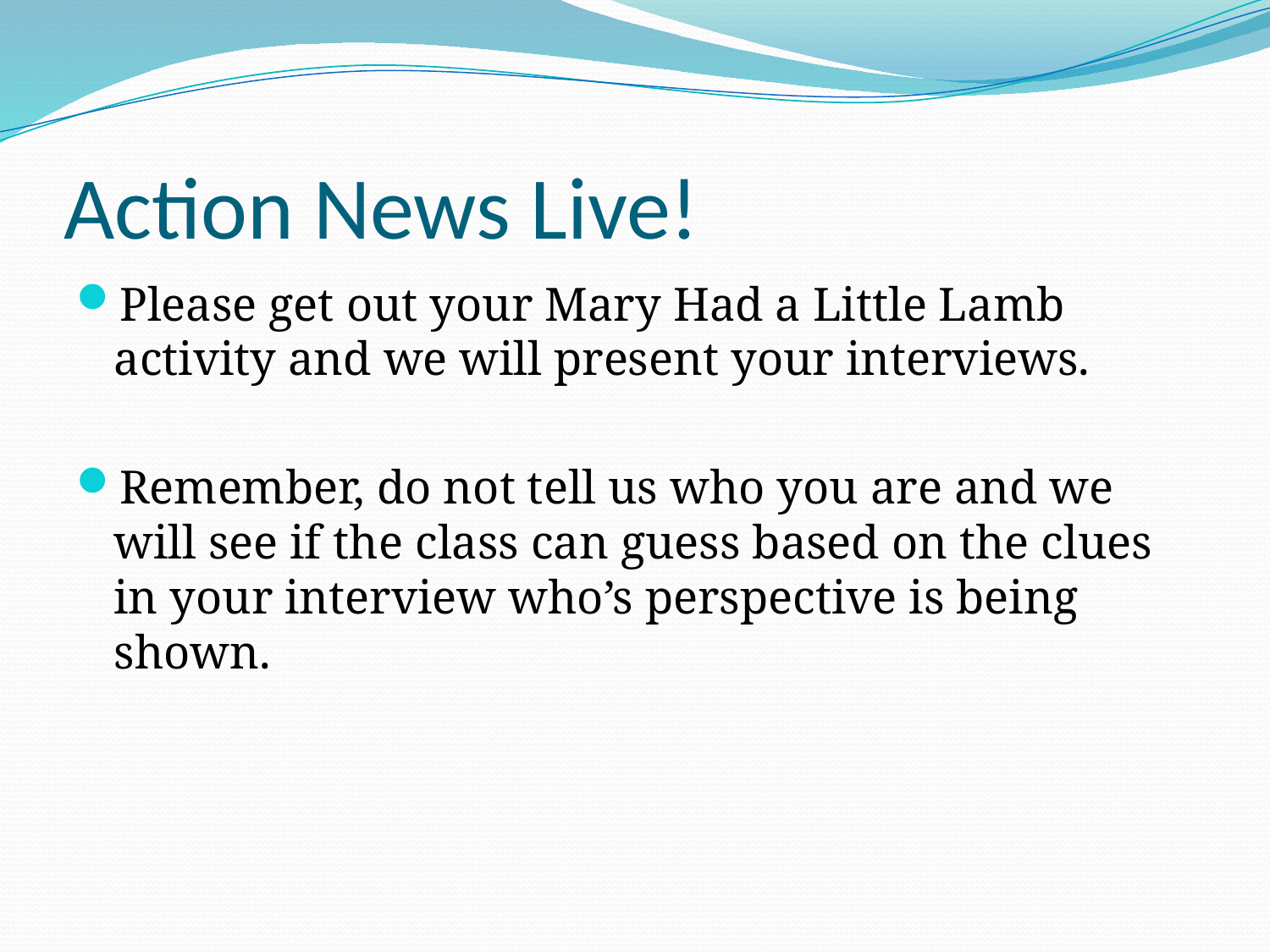

# Action News Live!
Please get out your Mary Had a Little Lamb activity and we will present your interviews.

Remember, do not tell us who you are and we will see if the class can guess based on the clues in your interview who’s perspective is being shown.